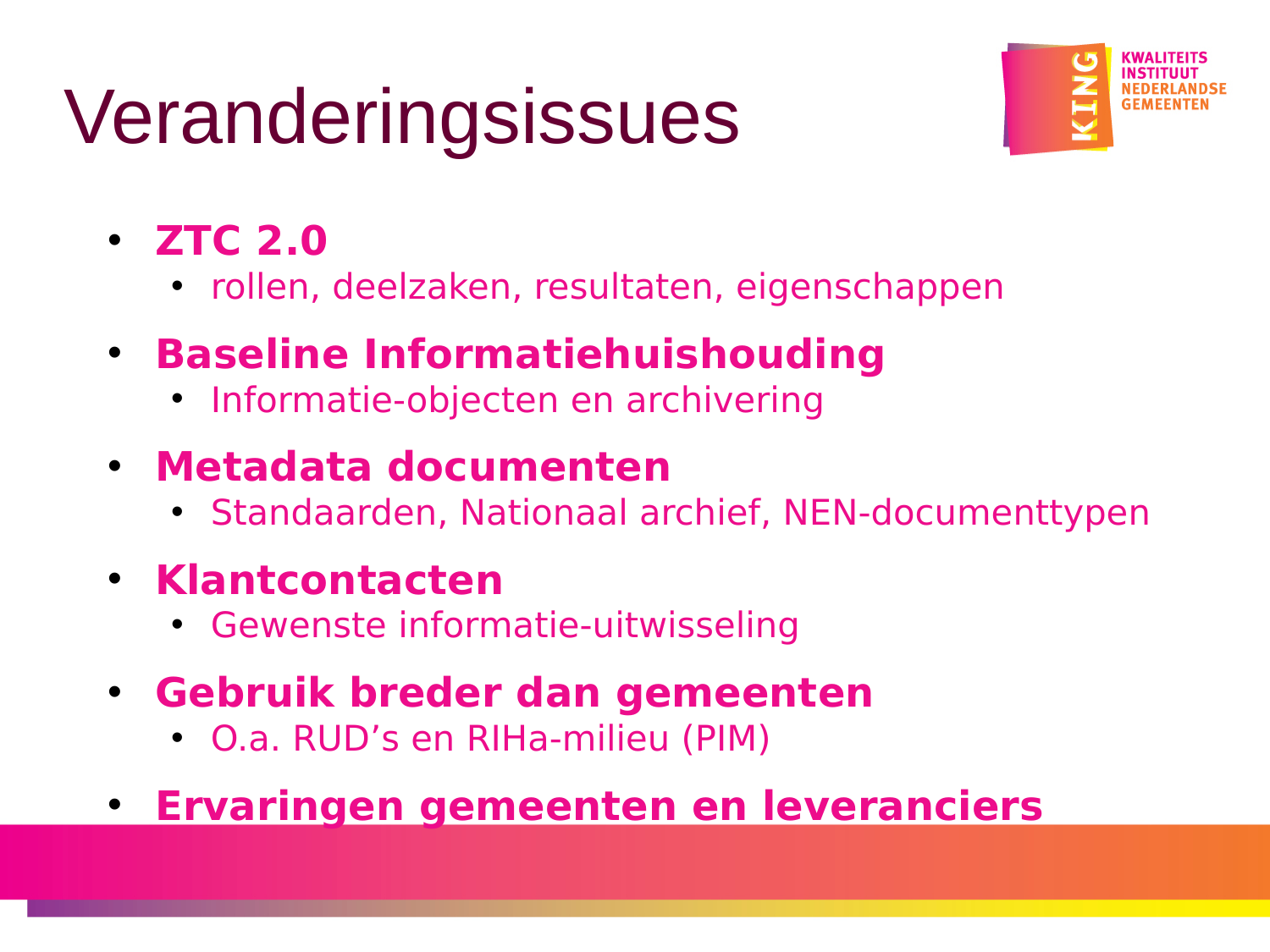

# Veranderingsissues
ZTC 2.0
rollen, deelzaken, resultaten, eigenschappen
Baseline Informatiehuishouding
Informatie-objecten en archivering
Metadata documenten
Standaarden, Nationaal archief, NEN-documenttypen
Klantcontacten
Gewenste informatie-uitwisseling
Gebruik breder dan gemeenten
O.a. RUD’s en RIHa-milieu (PIM)
Ervaringen gemeenten en leveranciers